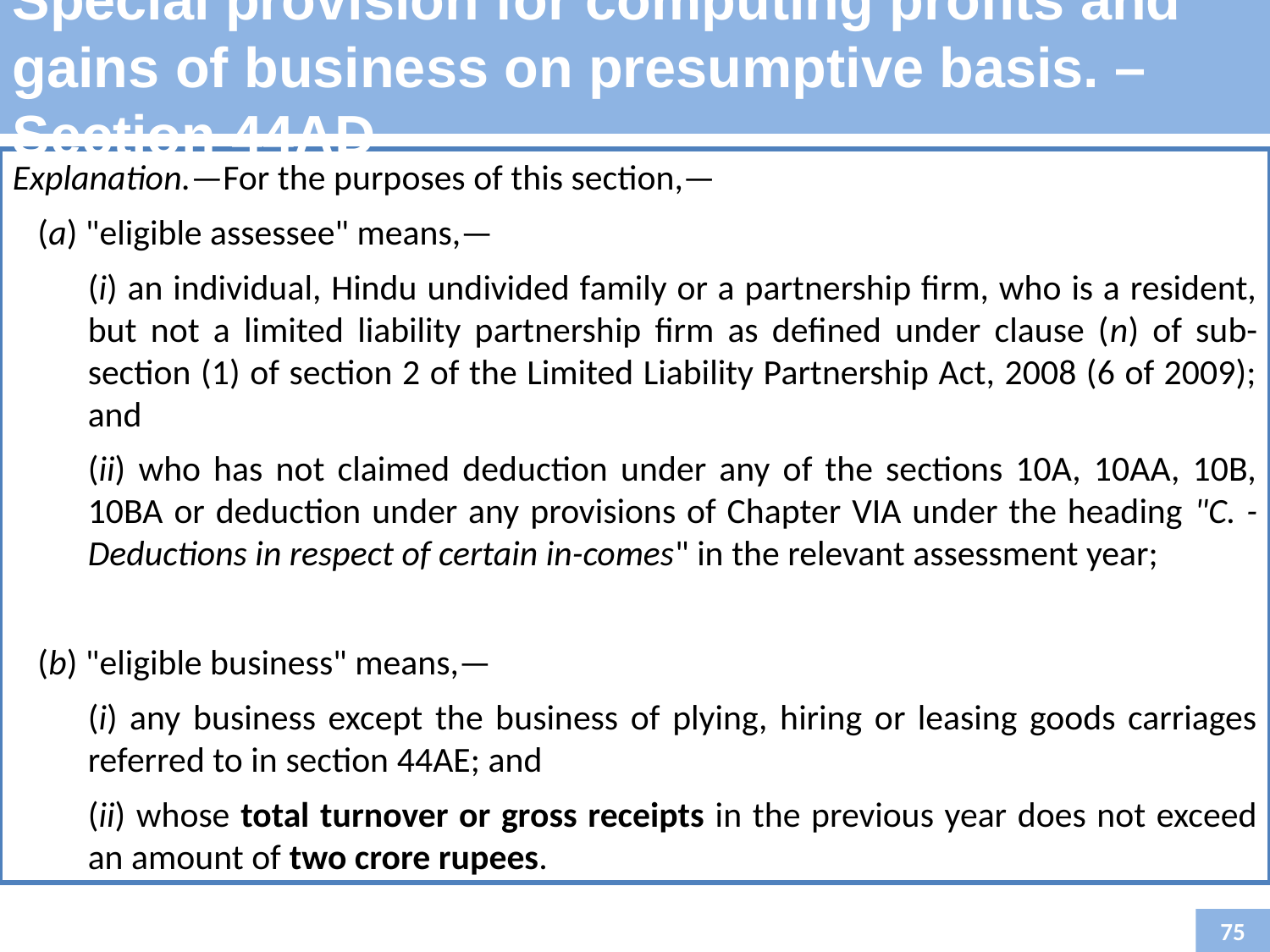

Special provision for computing profits and gains of business on presumptive basis. – Section 44AD
Explanation.—For the purposes of this section,—
(a) "eligible assessee" means,—
(i) an individual, Hindu undivided family or a partnership firm, who is a resident, but not a limited liability partnership firm as defined under clause (n) of sub-section (1) of section 2 of the Limited Liability Partnership Act, 2008 (6 of 2009); and
(ii) who has not claimed deduction under any of the sections 10A, 10AA, 10B, 10BA or deduction under any provisions of Chapter VIA under the heading "C. - Deductions in respect of certain in-comes" in the relevant assessment year;

(b) "eligible business" means,—
(i) any business except the business of plying, hiring or leasing goods carriages referred to in section 44AE; and
(ii) whose total turnover or gross receipts in the previous year does not exceed an amount of two crore rupees.
75